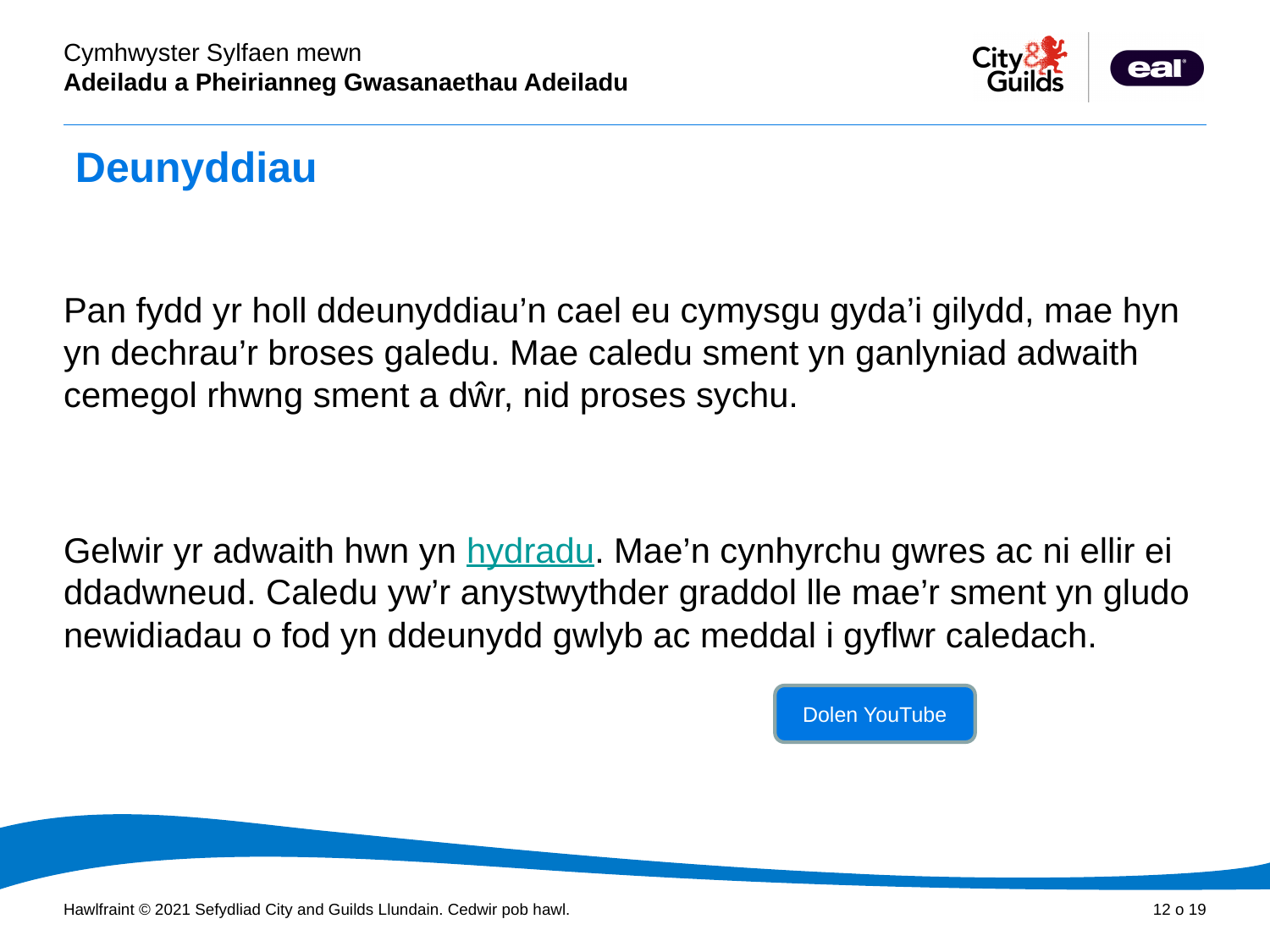

# Deunyddiau

Pan fydd yr holl ddeunyddiau’n cael eu cymysgu gyda’i gilydd, mae hyn yn dechrau’r broses galedu. Mae caledu sment yn ganlyniad adwaith cemegol rhwng sment a dŵr, nid proses sychu.

Gelwir yr adwaith hwn yn hydradu. Mae’n cynhyrchu gwres ac ni ellir ei ddadwneud. Caledu yw’r anystwythder graddol lle mae’r sment yn gludo newidiadau o fod yn ddeunydd gwlyb ac meddal i gyflwr caledach.
Dolen YouTube